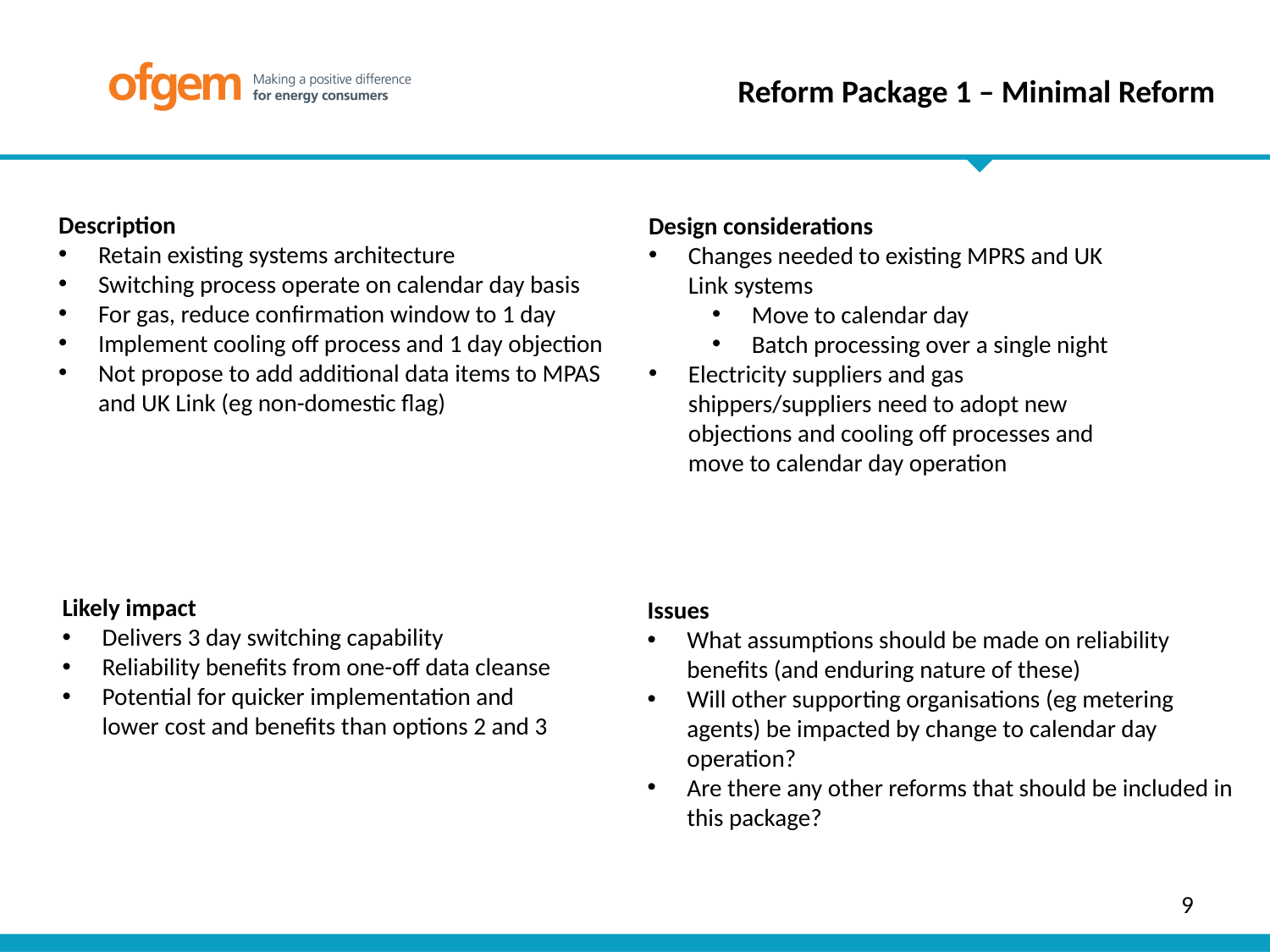

Reform Package 1 – Minimal Reform
Description
Retain existing systems architecture
Switching process operate on calendar day basis
For gas, reduce confirmation window to 1 day
Implement cooling off process and 1 day objection
Not propose to add additional data items to MPAS and UK Link (eg non-domestic flag)
Design considerations
Changes needed to existing MPRS and UK Link systems
Move to calendar day
Batch processing over a single night
Electricity suppliers and gas shippers/suppliers need to adopt new objections and cooling off processes and move to calendar day operation

Likely impact
Delivers 3 day switching capability
Reliability benefits from one-off data cleanse
Potential for quicker implementation and lower cost and benefits than options 2 and 3
Issues
What assumptions should be made on reliability benefits (and enduring nature of these)
Will other supporting organisations (eg metering agents) be impacted by change to calendar day operation?
Are there any other reforms that should be included in this package?
9